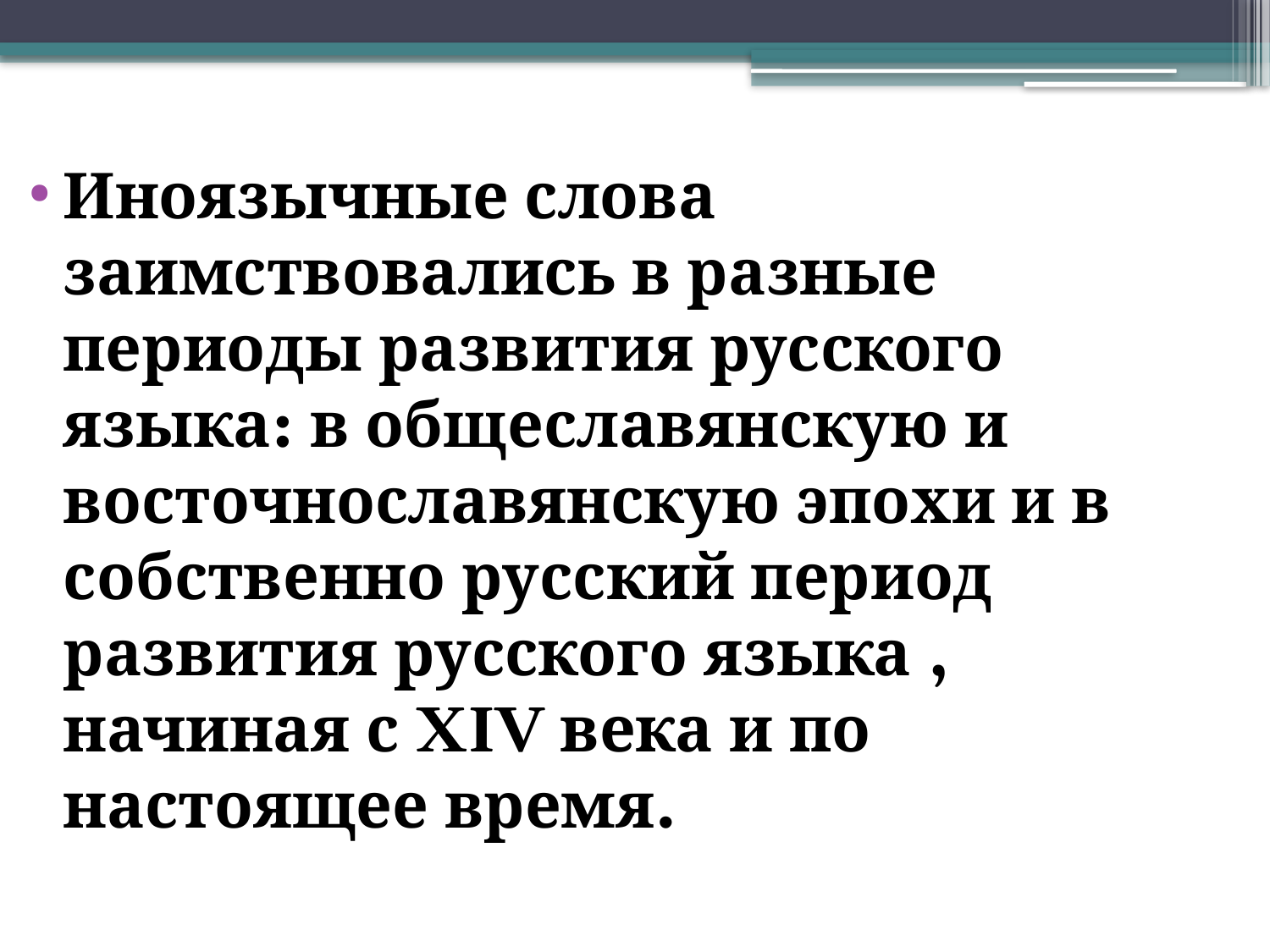

Иноязычные слова заимствовались в разные периоды развития русского языка: в общеславянскую и восточнославянскую эпохи и в собственно русский период развития русского языка , начиная с XIV века и по настоящее время.